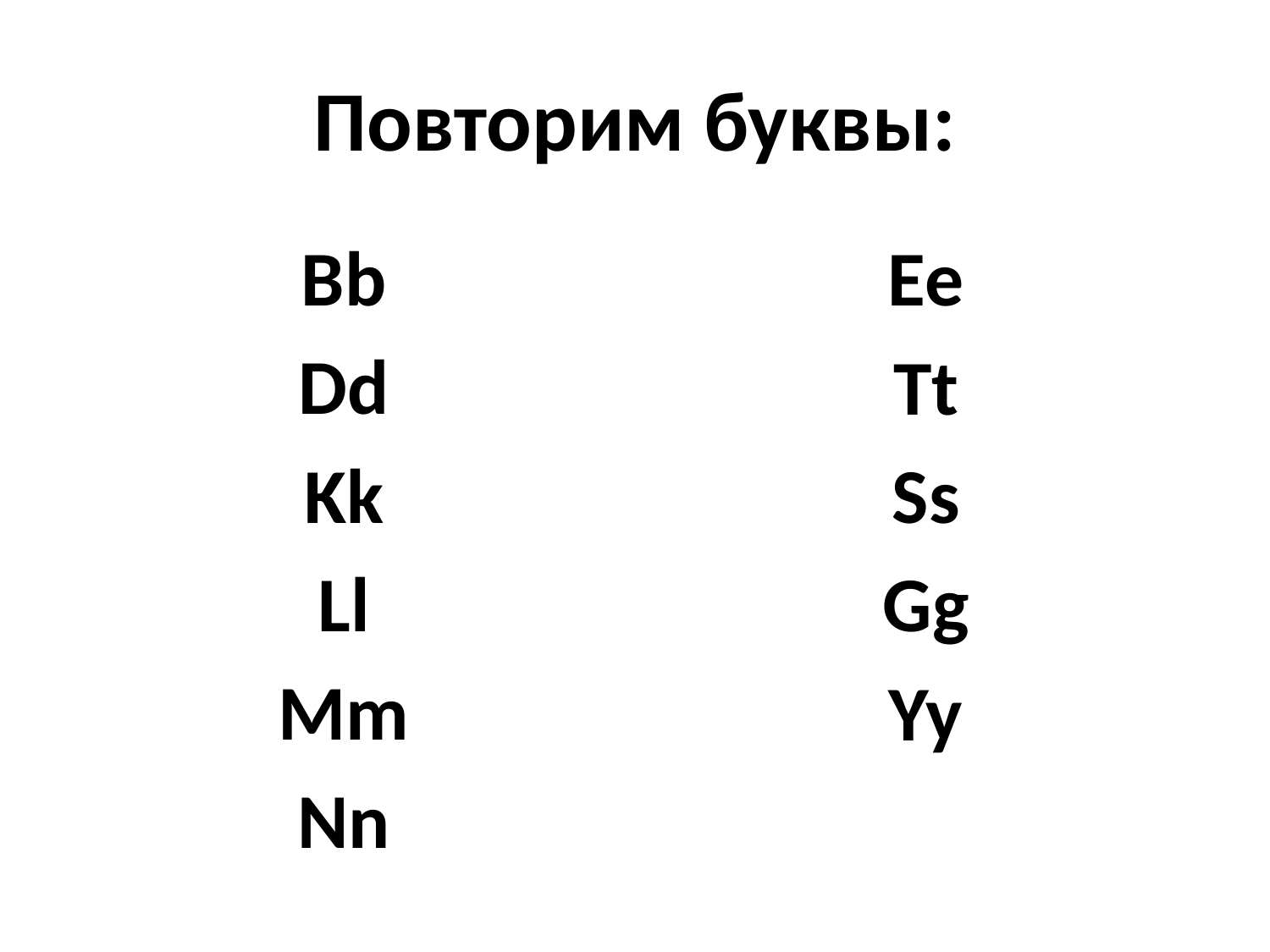

# Повторим буквы:
Bb
Dd
Kk
Ll
Mm
Nn
Ee
Tt
Ss
Gg
Yy